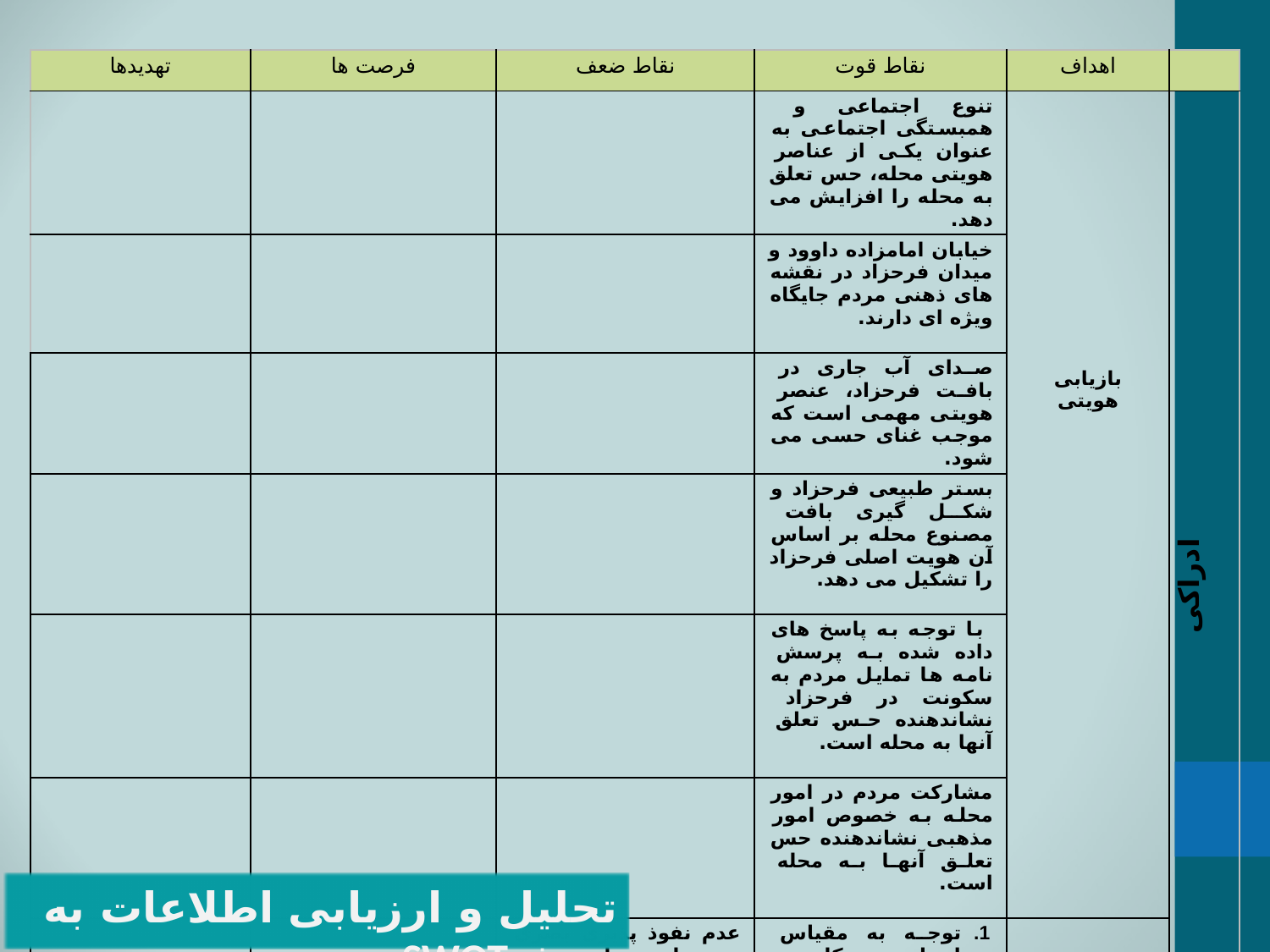

| تهدیدها | فرصت ها | نقاط ضعف | نقاط قوت | اهداف |  |
| --- | --- | --- | --- | --- | --- |
|  |  |  | تنوع اجتماعی و همبستگی اجتماعی به عنوان یکی از عناصر هویتی محله، حس تعلق به محله را افزایش می دهد. | بازیابی هویتی | ادراکی |
|  |  |  | خیابان امامزاده داوود و میدان فرحزاد در نقشه های ذهنی مردم جایگاه ویژه ای دارند. |  |  |
|  |  |  | صدای آب جاری در بافت فرحزاد، عنصر هویتی مهمی است که موجب غنای حسی می شود. |  |  |
|  |  |  | بستر طبیعی فرحزاد و شکل گیری بافت مصنوع محله بر اساس آن هویت اصلی فرحزاد را تشکیل می دهد. |  |  |
|  |  |  | با توجه به پاسخ های داده شده به پرسش نامه ها تمایل مردم به سکونت در فرحزاد نشاندهنده حس تعلق آنها به محله است. |  |  |
|  |  |  | مشارکت مردم در امور محله به خصوص امور مذهبی نشاندهنده حس تعلق آنها به محله است. |  |  |
|  |  | عدم نفوذ پذیری بصری به عناصر طبیعی به خصوص در مرکز فرحزاد باعث کاهش ادراک بصری شده است. | توجه به مقیاس انسانی در کاربری ها، عرض خیابان ها و ... ادراک یکپارچه و منسجم از محله را امکان پذیر می کند. | کیفیت محیط کالبدی |  |

تحلیل و ارزیابی اطلاعات به روشSWOT